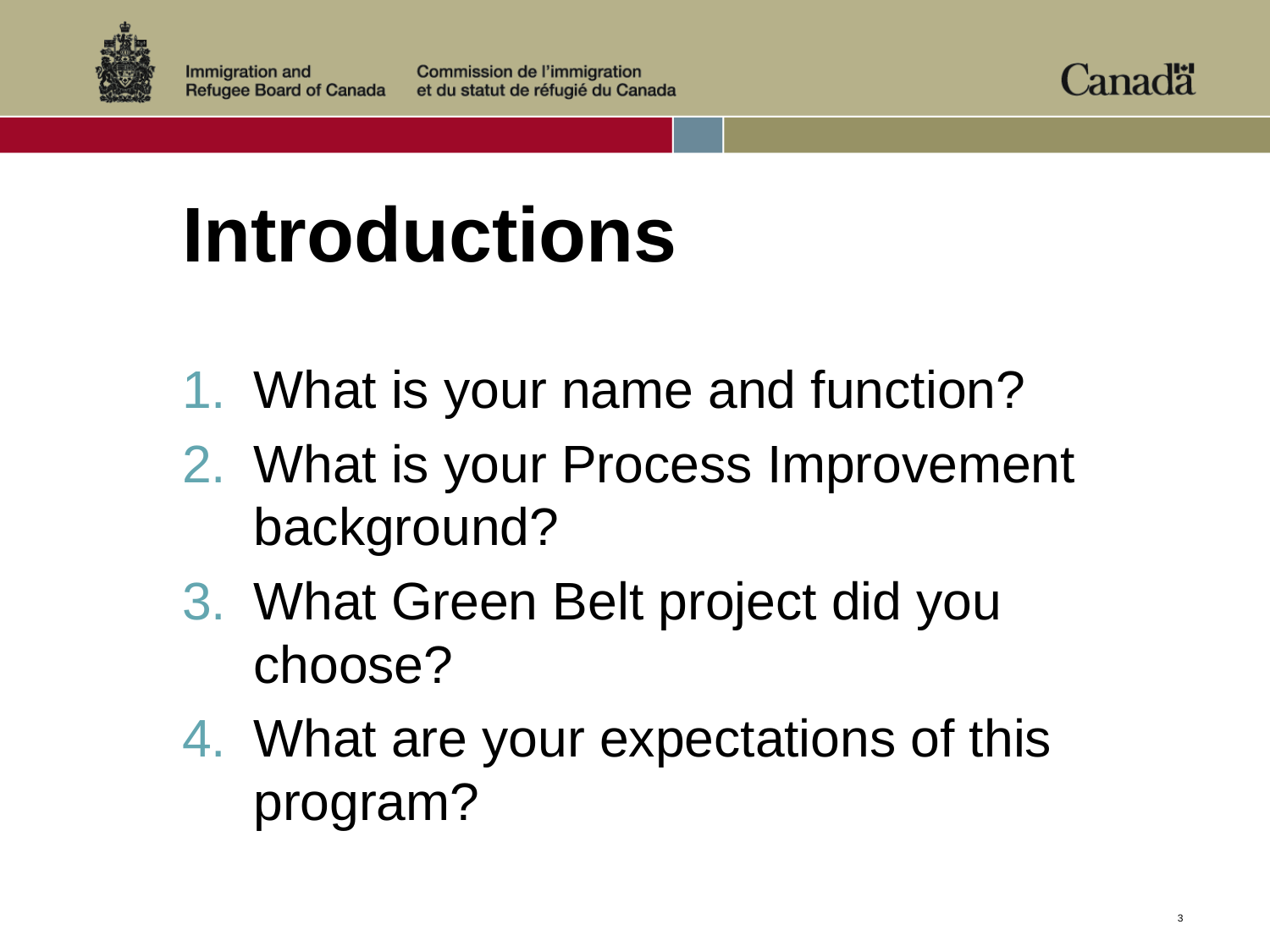

# Introductions
What is your name and function?
What is your Process Improvement background?
What Green Belt project did you choose?
What are your expectations of this program?
3